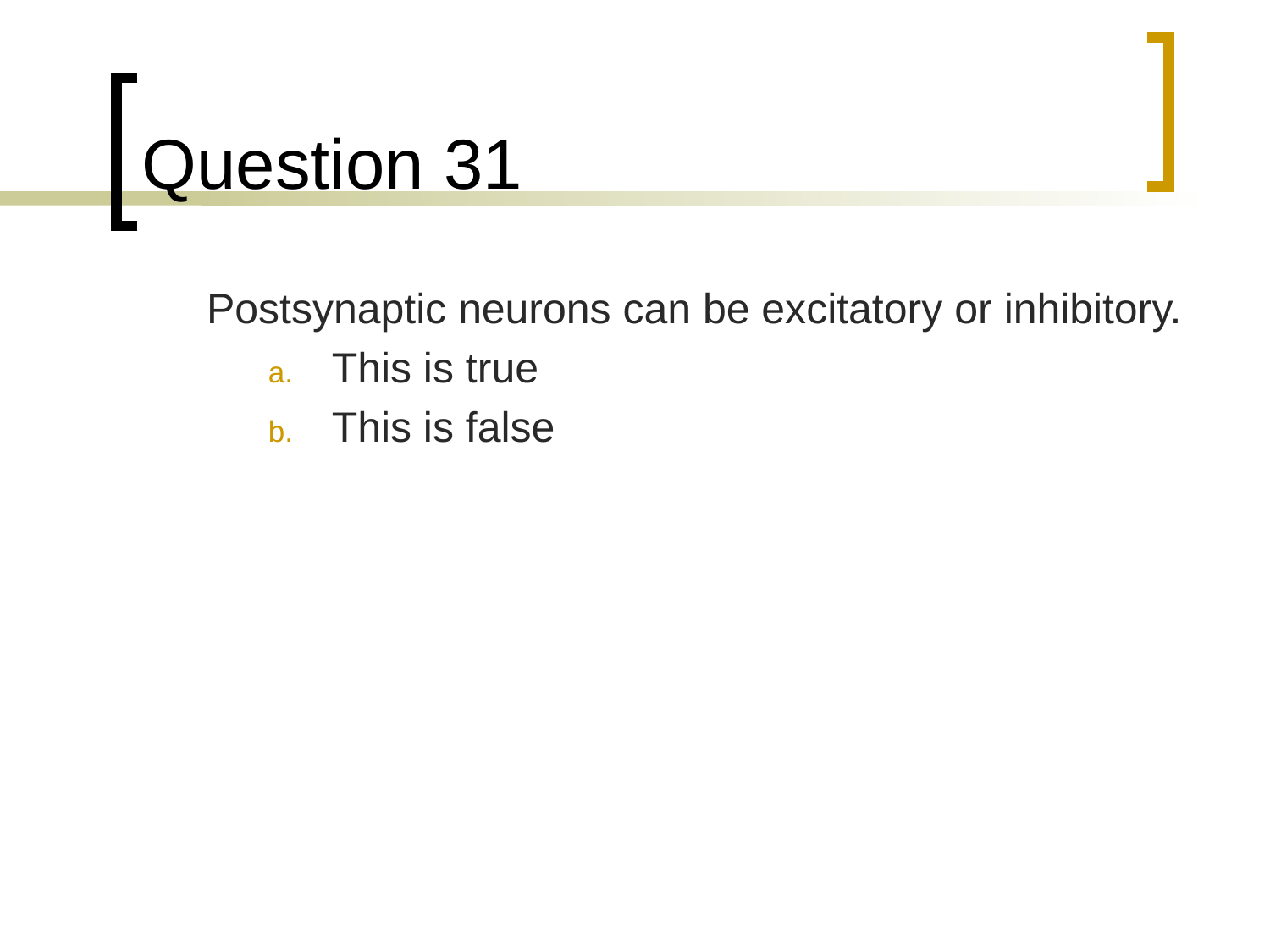

# Question 31
	Postsynaptic neurons can be excitatory or inhibitory.
This is true
This is false